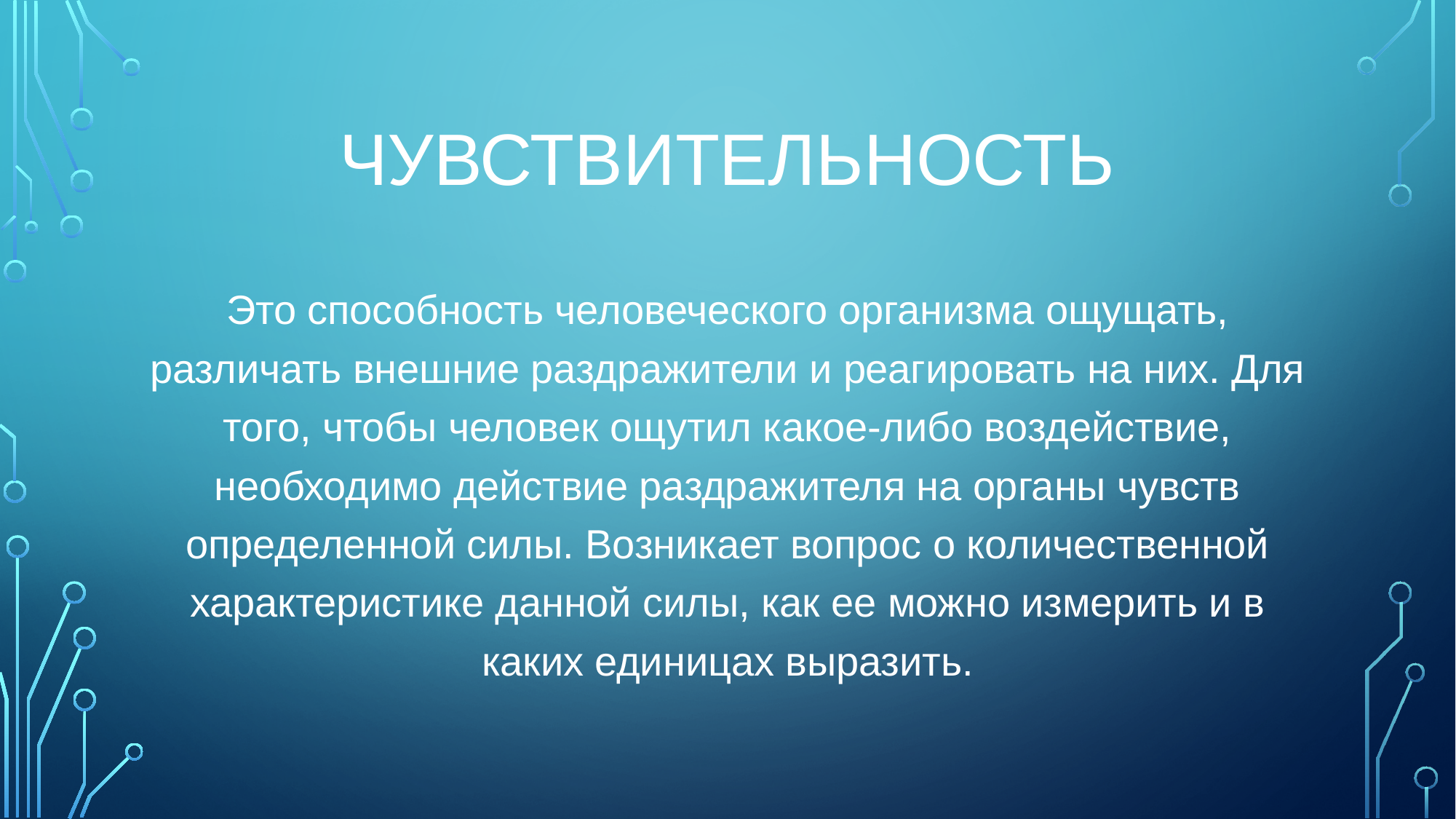

# Чувствительность
Это способность человеческого организма ощущать, различать внешние раздражители и реагировать на них. Для того, чтобы человек ощутил какое-либо воздействие, необходимо действие раздражителя на органы чувств определенной силы. Возникает вопрос о количественной характеристике данной силы, как ее можно измерить и в каких единицах выразить.